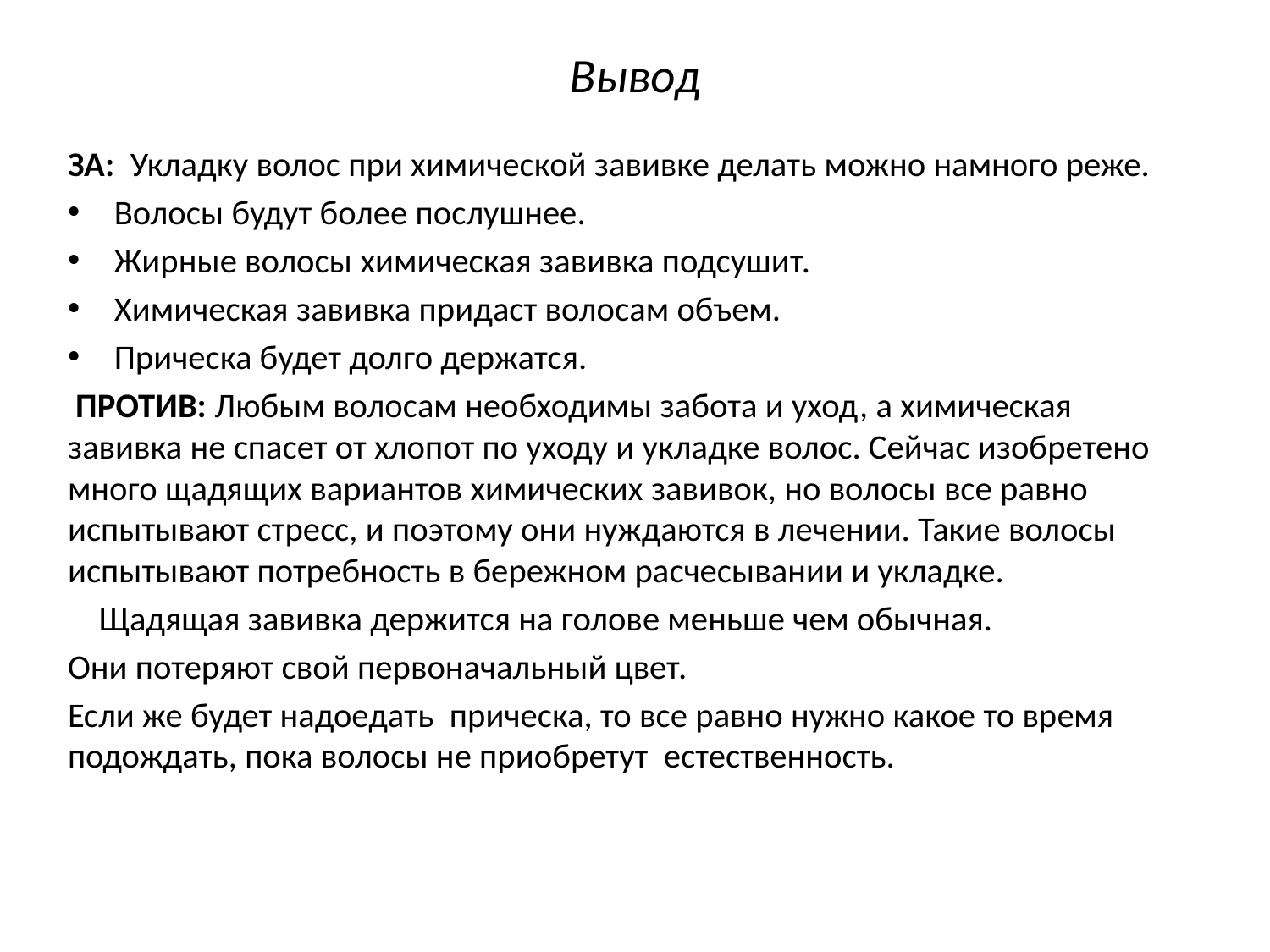

# Вывод
ЗА:  Укладку волос при химической завивке делать можно намного реже.
Волосы будут более послушнее.
Жирные волосы химическая завивка подсушит.
Химическая завивка придаст волосам объем.
Прическа будет долго держатся.
 ПРОТИВ: Любым волосам необходимы забота и уход, а химическая завивка не спасет от хлопот по уходу и укладке волос. Сейчас изобретено много щадящих вариантов химических завивок, но волосы все равно испытывают стресс, и поэтому они нуждаются в лечении. Такие волосы испытывают потребность в бережном расчесывании и укладке.
    Щадящая завивка держится на голове меньше чем обычная.
Они потеряют свой первоначальный цвет.
Если же будет надоедать  прическа, то все равно нужно какое то время подождать, пока волосы не приобретут  естественность.